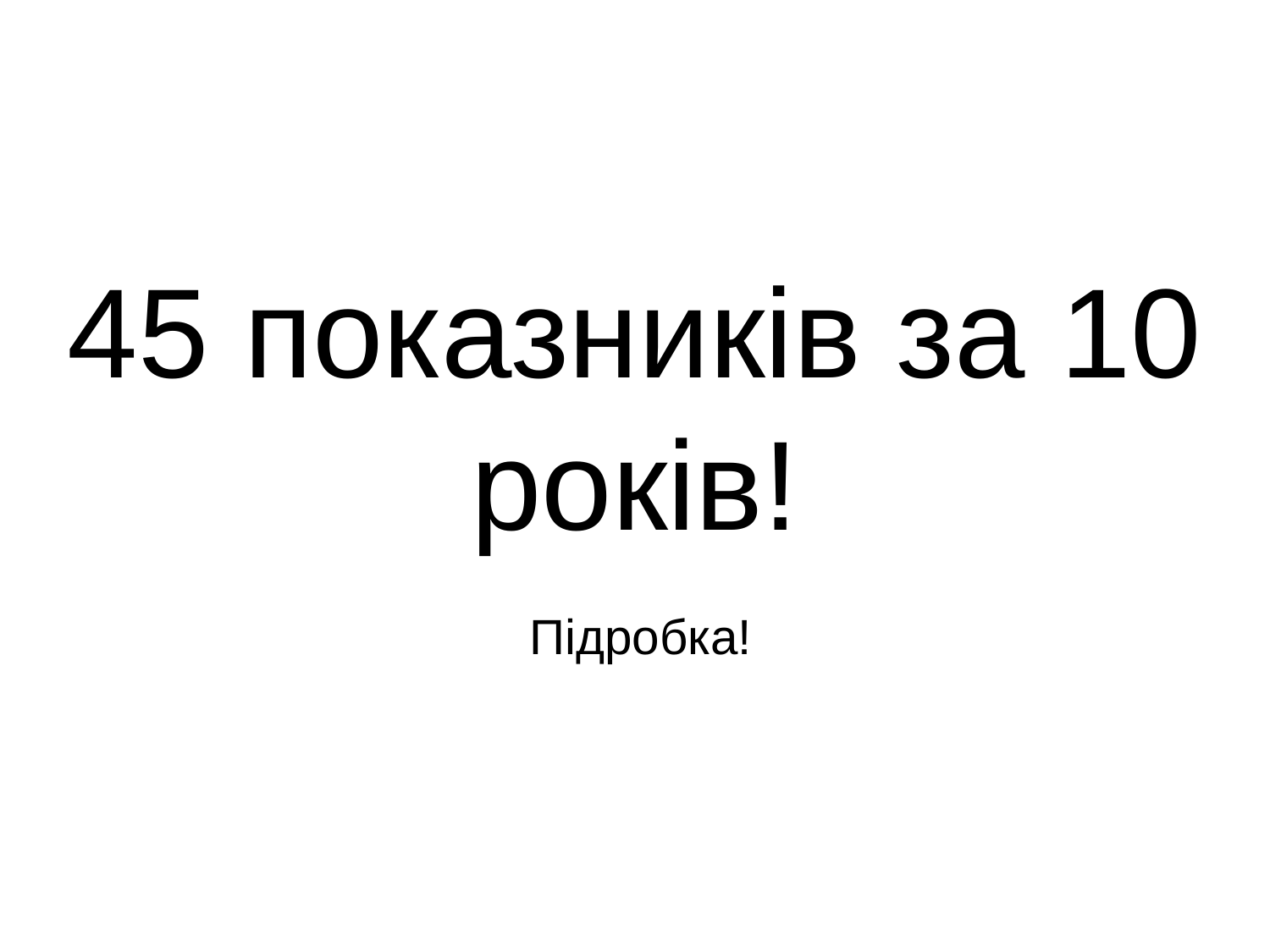

# 45 показників за 10 років!
Підробка!